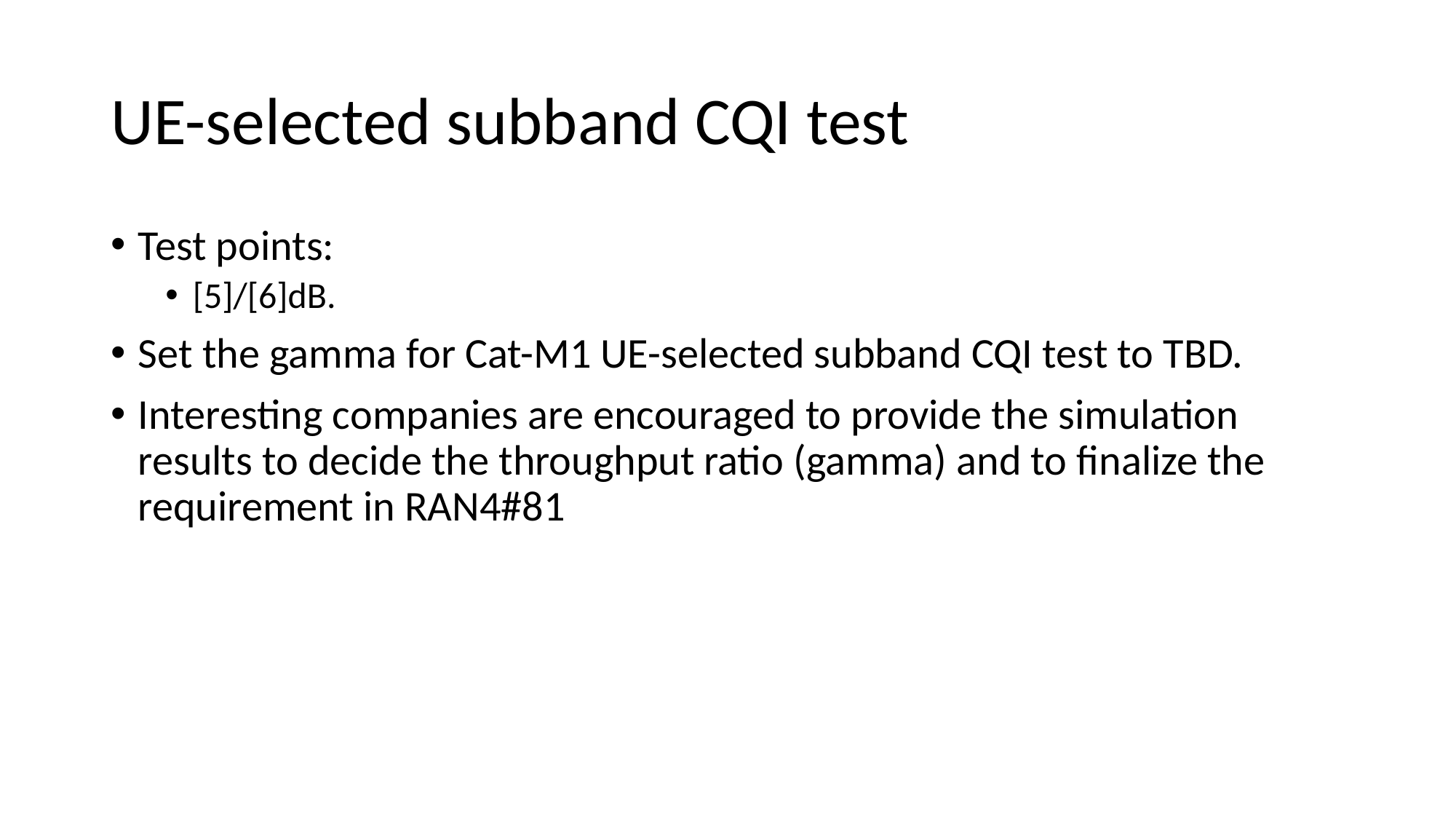

# UE-selected subband CQI test
Test points:
[5]/[6]dB.
Set the gamma for Cat-M1 UE-selected subband CQI test to TBD.
Interesting companies are encouraged to provide the simulation results to decide the throughput ratio (gamma) and to finalize the requirement in RAN4#81